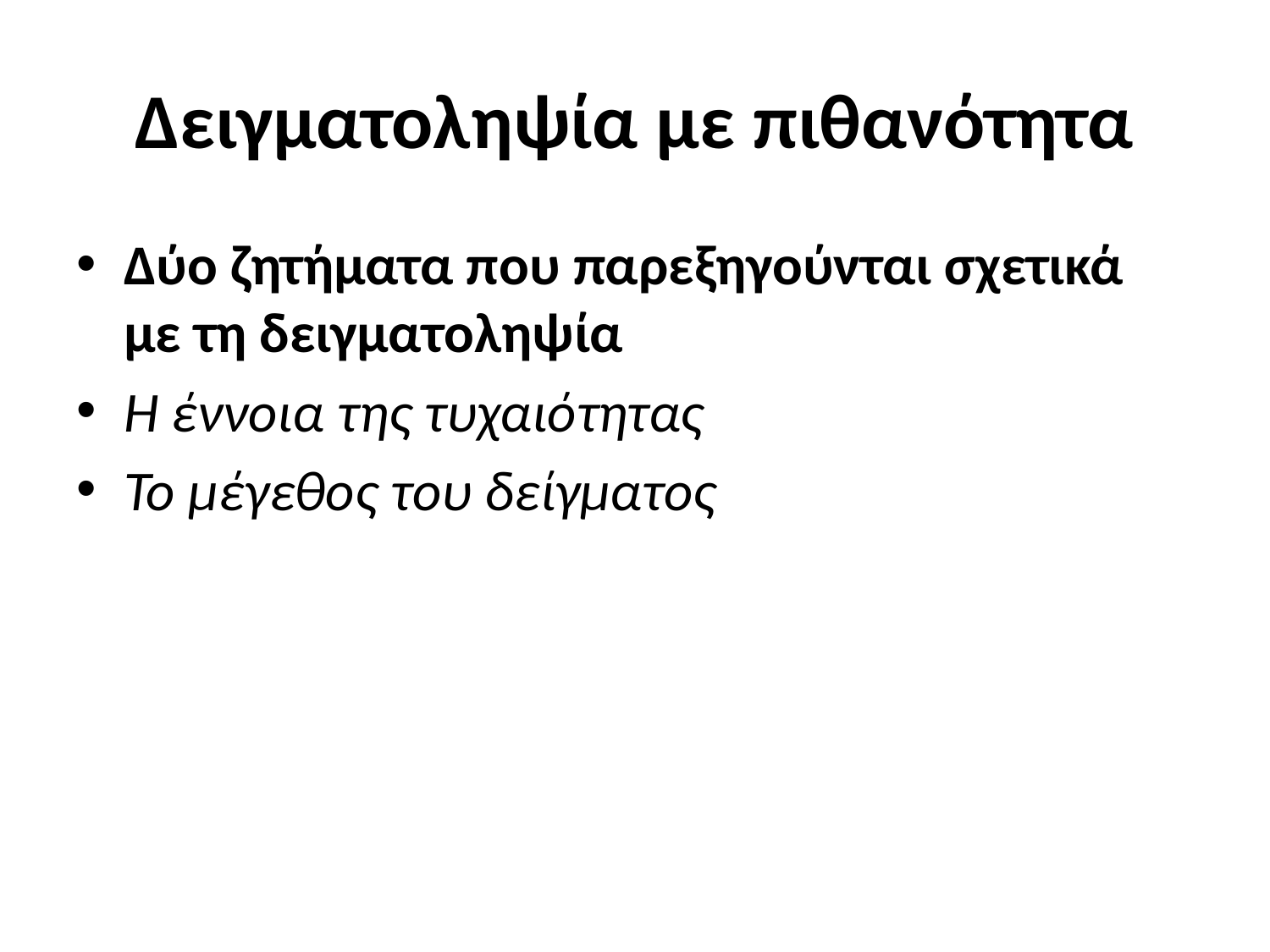

# Δειγματοληψία με πιθανότητα
Δύο ζητήματα που παρεξηγούνται σχετικά με τη δειγματοληψία
Η έννοια της τυχαιότητας
Το μέγεθος του δείγματος